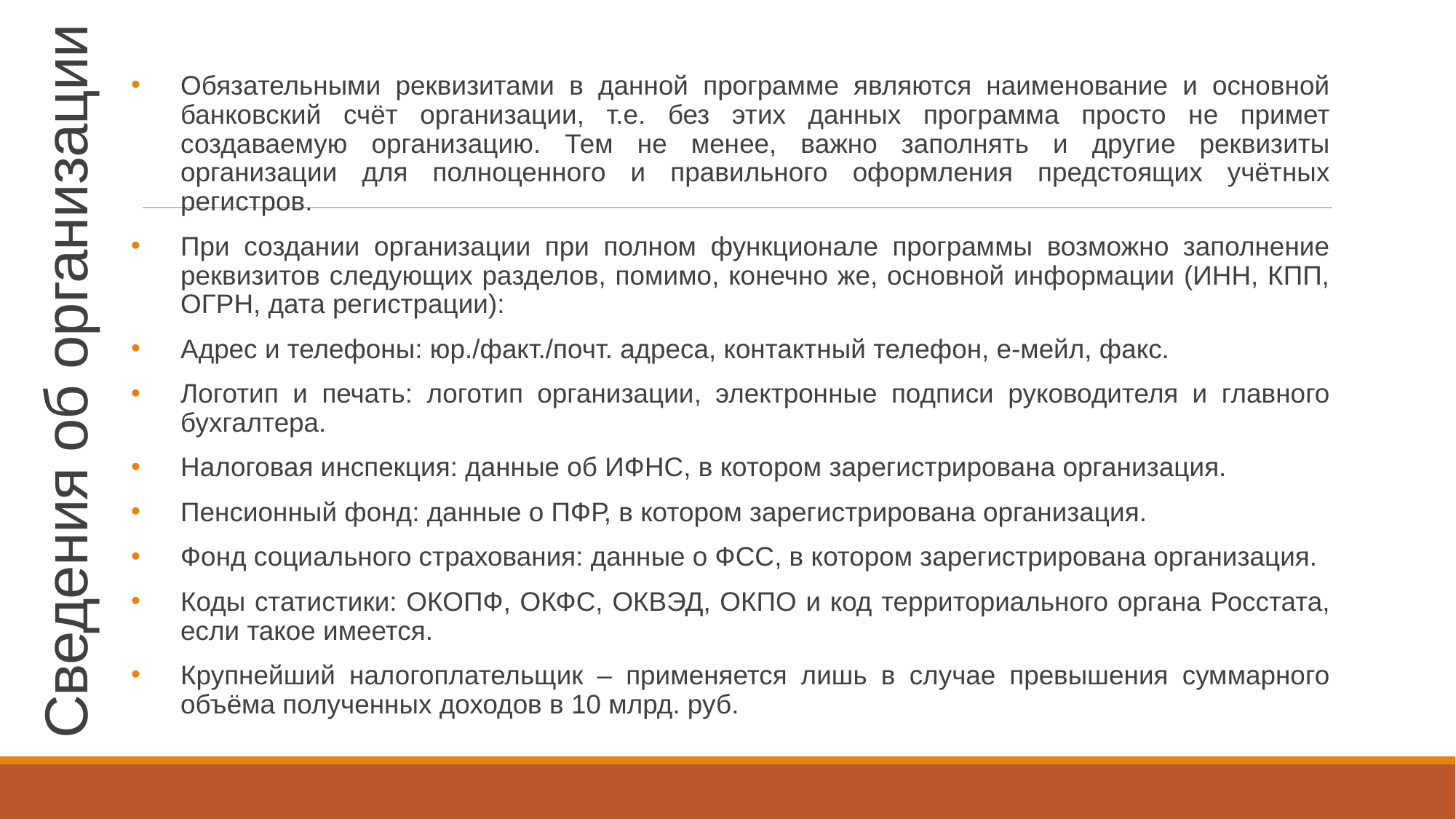

Обязательными реквизитами в данной программе являются наименование и основной банковский счёт организации, т.е. без этих данных программа просто не примет создаваемую организацию. Тем не менее, важно заполнять и другие реквизиты организации для полноценного и правильного оформления предстоящих учётных регистров.
При создании организации при полном функционале программы возможно заполнение реквизитов следующих разделов, помимо, конечно же, основной информации (ИНН, КПП, ОГРН, дата регистрации):
Адрес и телефоны: юр./факт./почт. адреса, контактный телефон, е-мейл, факс.
Логотип и печать: логотип организации, электронные подписи руководителя и главного бухгалтера.
Налоговая инспекция: данные об ИФНС, в котором зарегистрирована организация.
Пенсионный фонд: данные о ПФР, в котором зарегистрирована организация.
Фонд социального страхования: данные о ФСС, в котором зарегистрирована организация.
Коды статистики: ОКОПФ, ОКФС, ОКВЭД, ОКПО и код территориального органа Росстата, если такое имеется.
Крупнейший налогоплательщик – применяется лишь в случае превышения суммарного объёма полученных доходов в 10 млрд. руб.

# Сведения об организации